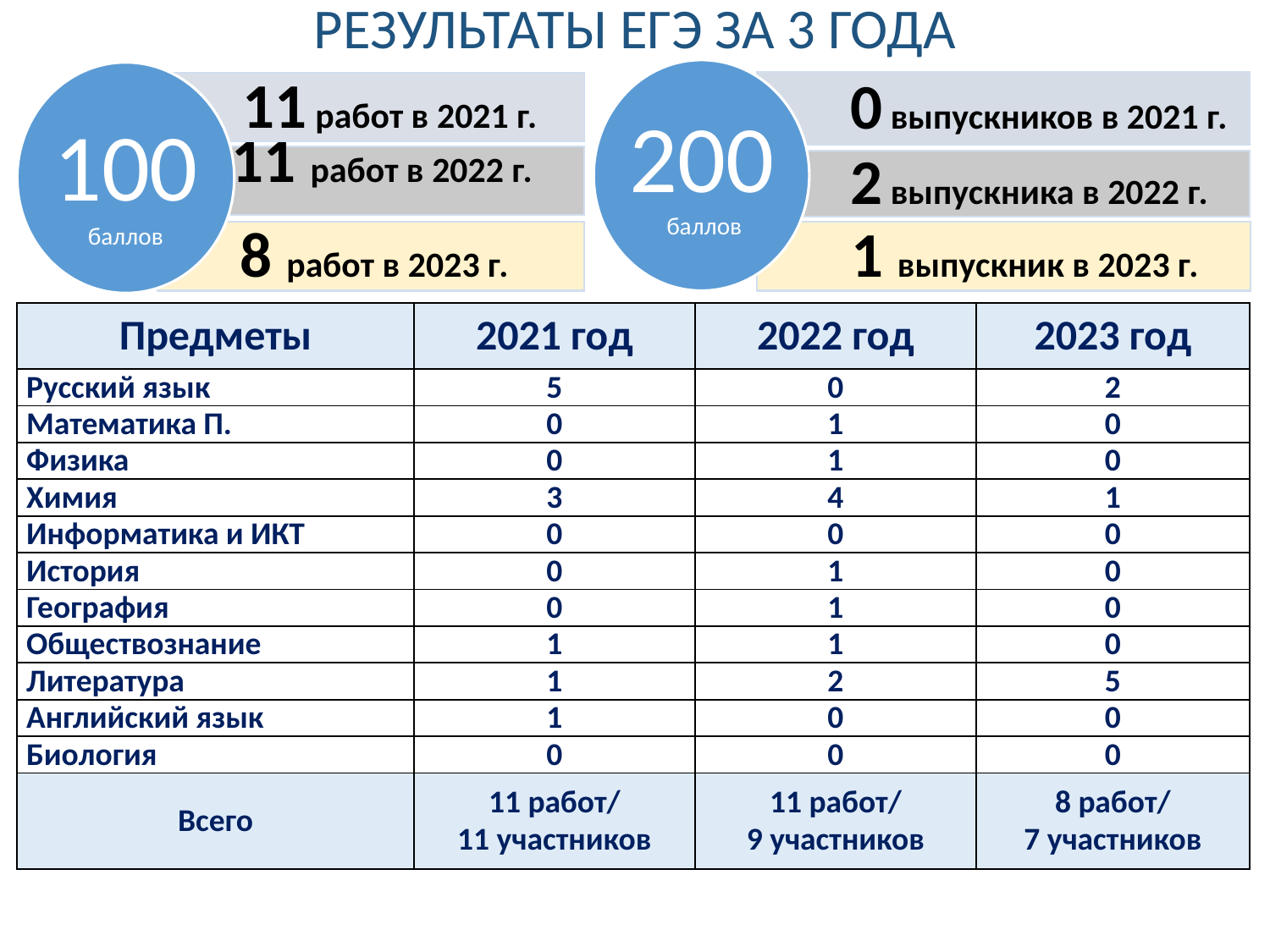

# РЕЗУЛЬТАТЫ ЕГЭ ЗА 3 ГОДА
200
 баллов
100
баллов
  0 выпускников в 2021 г.
11 работ в 2021 г.
11 работ в 2022 г.
  2 выпускника в 2022 г.
8 работ в 2023 г.
1 выпускник в 2023 г.
| Предметы | 2021 год | 2022 год | 2023 год |
| --- | --- | --- | --- |
| Русский язык | 5 | 0 | 2 |
| Математика П. | 0 | 1 | 0 |
| Физика | 0 | 1 | 0 |
| Химия | 3 | 4 | 1 |
| Информатика и ИКТ | 0 | 0 | 0 |
| История | 0 | 1 | 0 |
| География | 0 | 1 | 0 |
| Обществознание | 1 | 1 | 0 |
| Литература | 1 | 2 | 5 |
| Английский язык | 1 | 0 | 0 |
| Биология | 0 | 0 | 0 |
| Всего | 11 работ/ 11 участников | 11 работ/ 9 участников | 8 работ/ 7 участников |